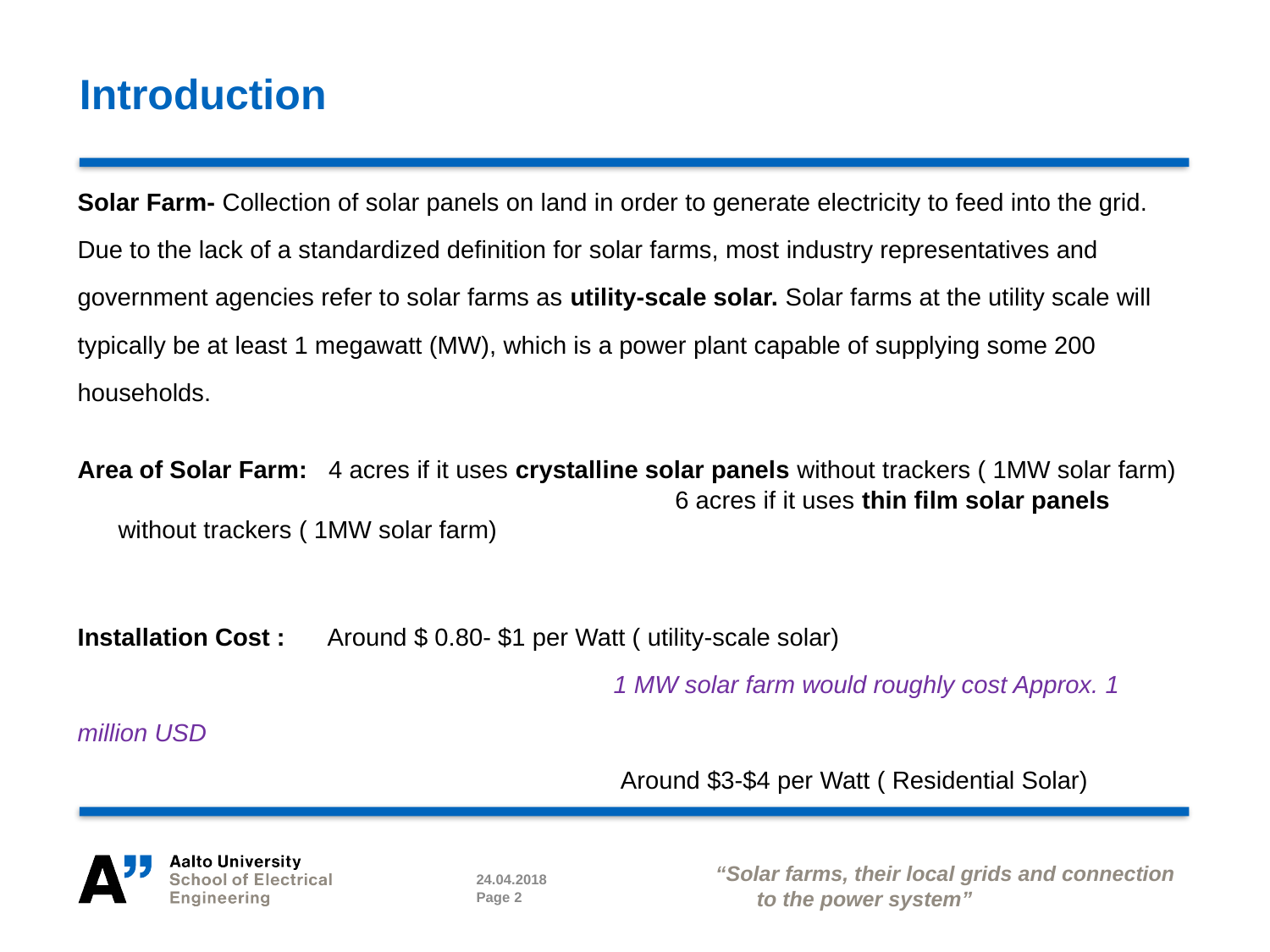

# Introduction
Solar Farm- Collection of solar panels on land in order to generate electricity to feed into the grid. Due to the lack of a standardized definition for solar farms, most industry representatives and government agencies refer to solar farms as utility-scale solar. Solar farms at the utility scale will typically be at least 1 megawatt (MW), which is a power plant capable of supplying some 200 households.

Area of Solar Farm:   4 acres if it uses crystalline solar panels without trackers ( 1MW solar farm)
					       6 acres if it uses thin film solar panels without trackers ( 1MW solar farm)

Installation Cost :      Around $ 0.80- $1 per Watt ( utility-scale solar)
				    1 MW solar farm would roughly cost Approx. 1 million USD
				     Around $3-$4 per Watt ( Residential Solar)

“Solar farms, their local grids and connection         to the power system”
24.04.2018
Page 2